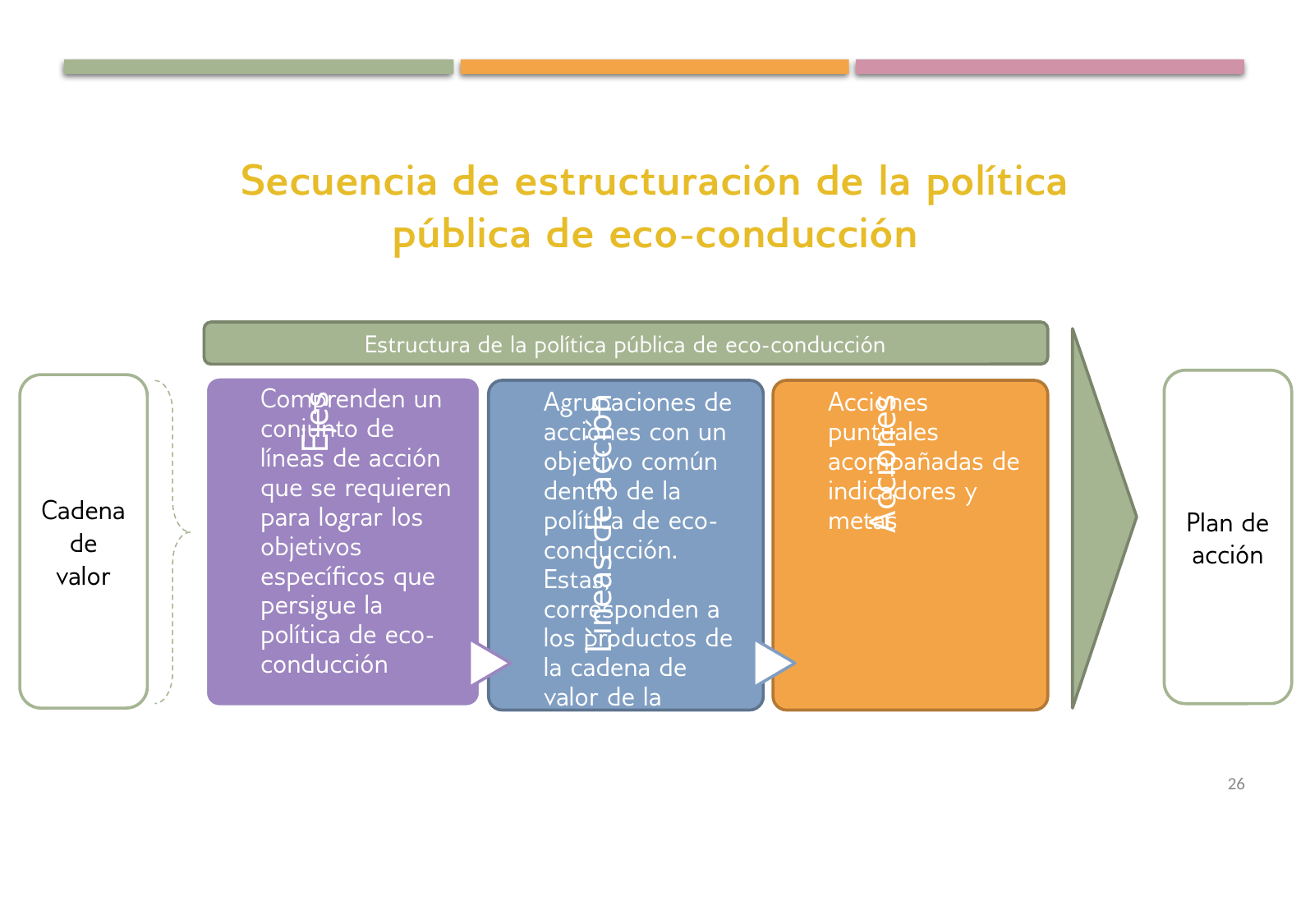

Secuencia de estructuración de la política pública de eco-conducción
Estructura de la política pública de eco-conducción
Ejes
Comprenden un conjunto de líneas de acción que se requieren para lograr los objetivos específicos que persigue la política de eco-conducción
Líneas de acción
Agrupaciones de acciones con un objetivo común dentro de la política de eco-conducción. Estas, corresponden a los productos de la cadena de valor de la política de eco-conducción
Acciones
Acciones puntuales acompañadas de indicadores y metas
Plan de acción
Cadena de valor

26
26